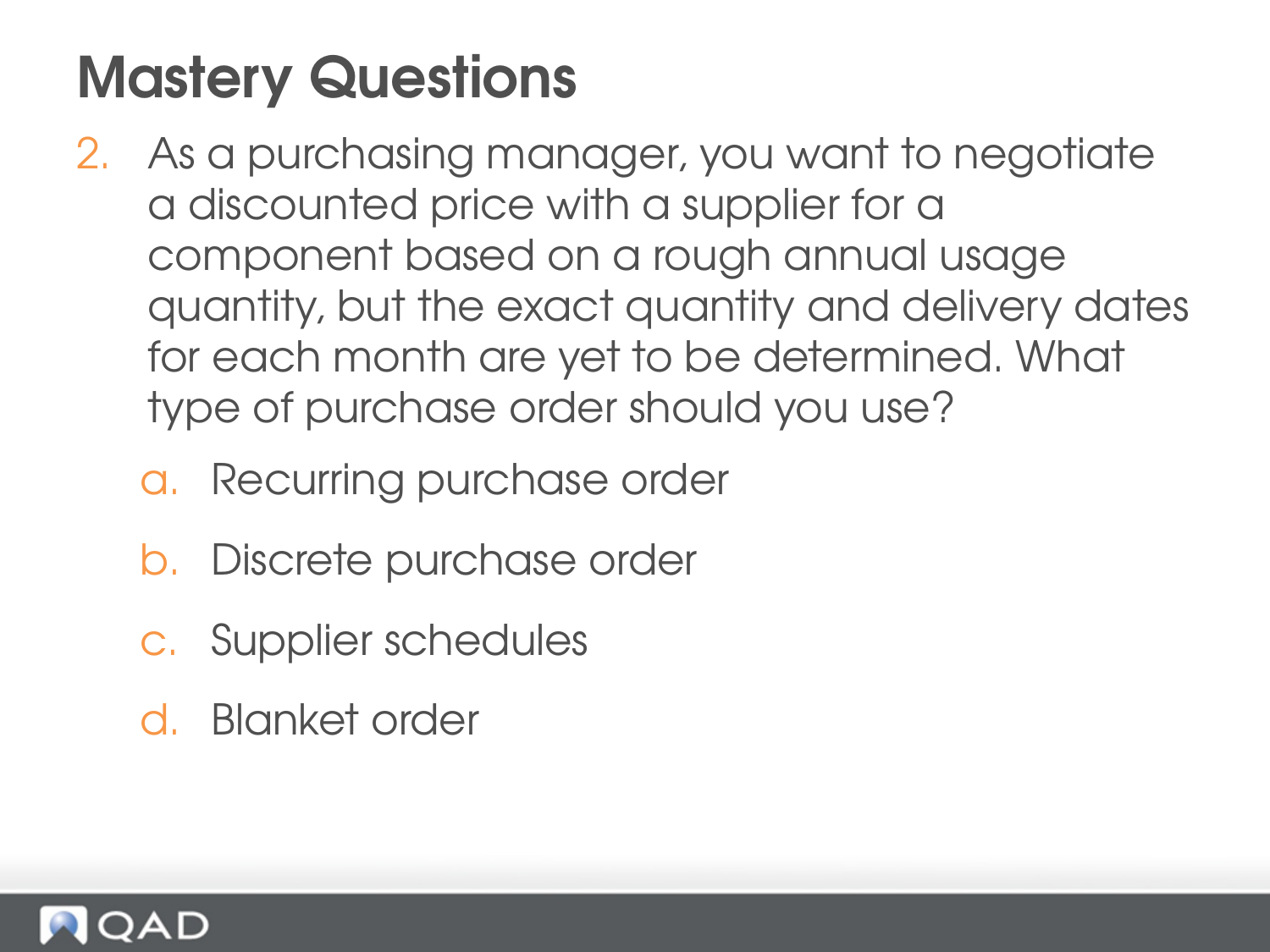

Mastery Questions
As a purchasing manager, you want to negotiate a discounted price with a supplier for a component based on a rough annual usage quantity, but the exact quantity and delivery dates for each month are yet to be determined. What type of purchase order should you use?
Recurring purchase order
Discrete purchase order
Supplier schedules
Blanket order